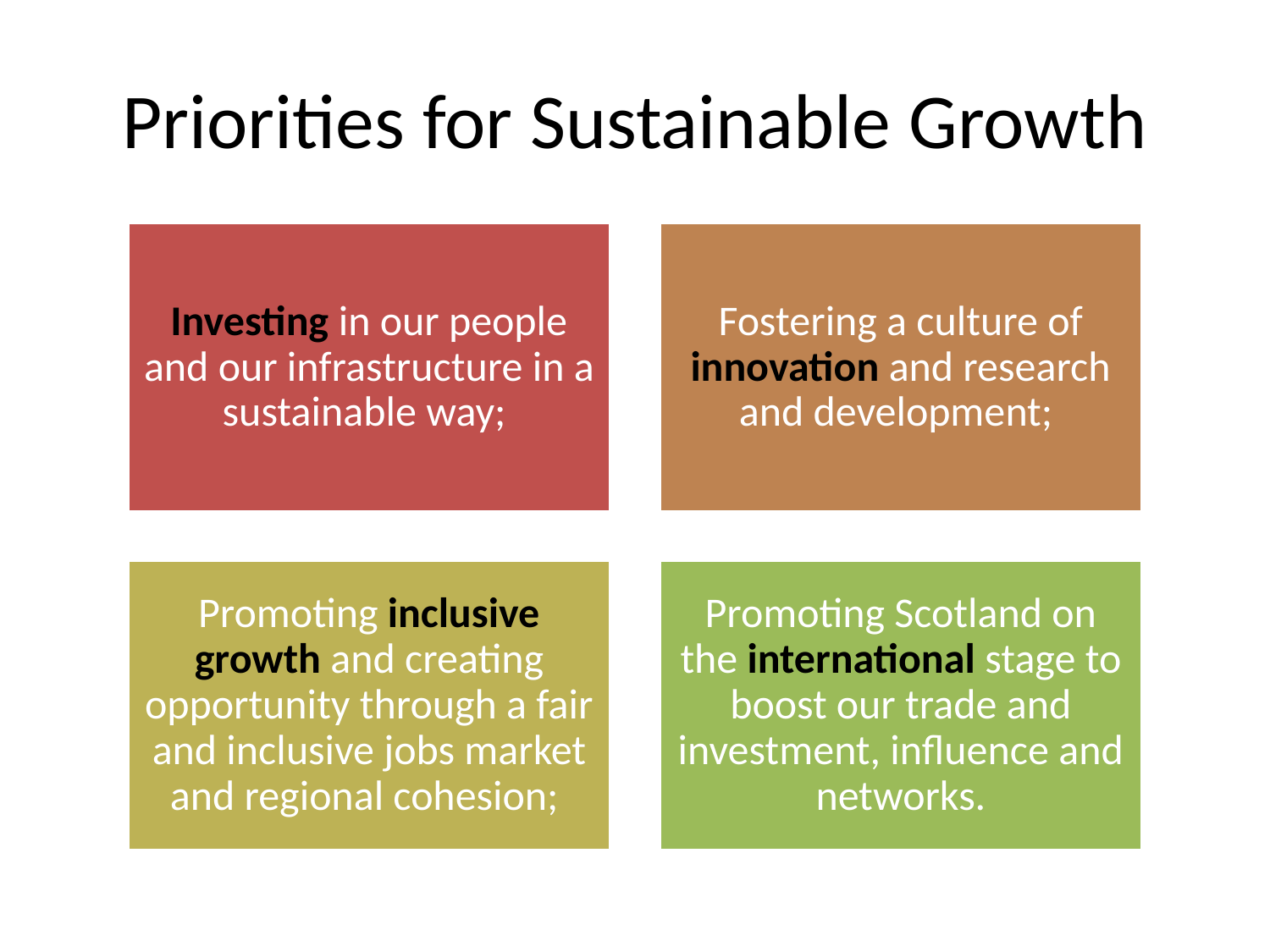

# Priorities for Sustainable Growth
Investing in our people and our infrastructure in a sustainable way;
Fostering a culture of innovation and research and development;
Promoting inclusive growth and creating opportunity through a fair and inclusive jobs market and regional cohesion;
Promoting Scotland on the international stage to boost our trade and investment, influence and networks.